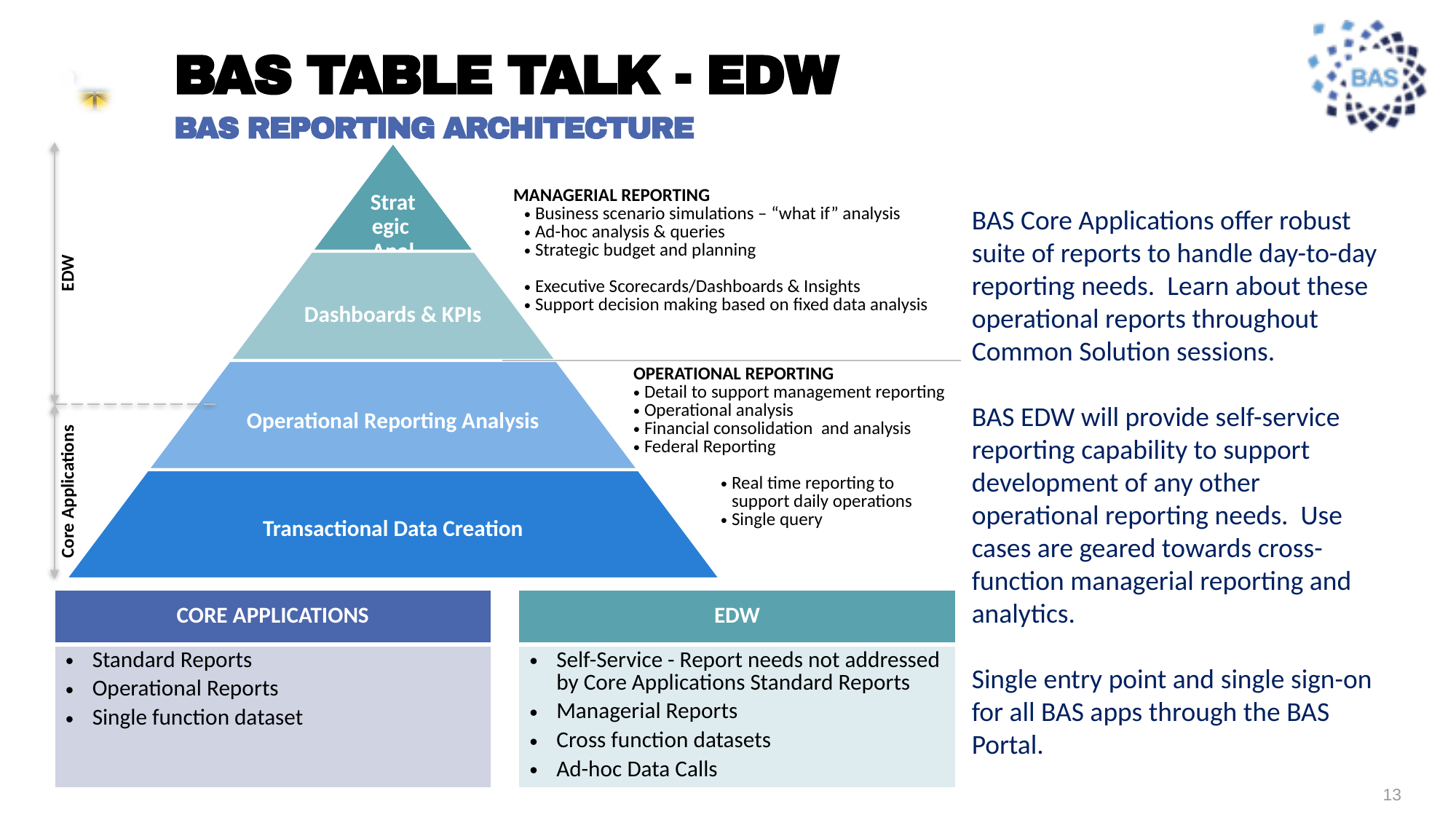

# BAS Table talk - EDW
BAS Reporting Architecture
| EDW |
| --- |
| Core Applications |
Strategic
Analysis
Dashboards & KPIs
Operational Reporting Analysis
Transactional Data Creation
| MANAGERIAL REPORTING Business scenario simulations – “what if” analysis Ad-hoc analysis & queries Strategic budget and planning Executive Scorecards/Dashboards & Insights Support decision making based on fixed data analysis |
| --- |
| OPERATIONAL REPORTING Detail to support management reporting Operational analysis Financial consolidation and analysis Federal Reporting |
| Real time reporting to support daily operations Single query |
BAS Core Applications offer robust suite of reports to handle day-to-day reporting needs.  Learn about these operational reports throughout Common Solution sessions.

BAS EDW will provide self-service reporting capability to support development of any other operational reporting needs.  Use cases are geared towards cross-function managerial reporting and analytics.

Single entry point and single sign-on for all BAS apps through the BAS Portal.
| CORE APPLICATIONS |  | EDW |
| --- | --- | --- |
| Standard Reports Operational Reports Single function dataset |  | Self-Service - Report needs not addressed by Core Applications Standard Reports Managerial Reports Cross function datasets Ad-hoc Data Calls |